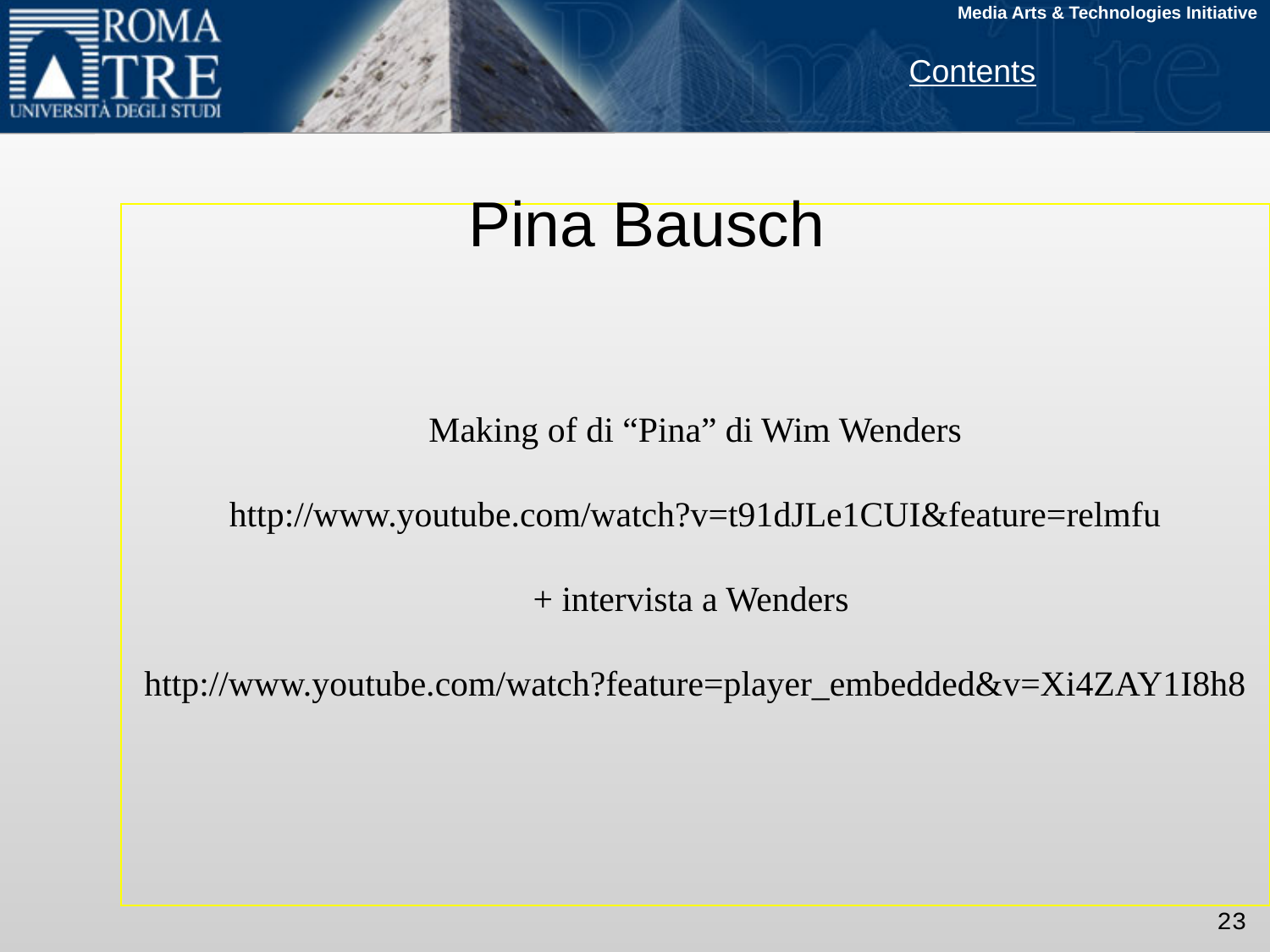

Contents
Pina Bausch
Making of di “Pina” di Wim Wenders
http://www.youtube.com/watch?v=t91dJLe1CUI&feature=relmfu
+ intervista a Wenders
http://www.youtube.com/watch?feature=player_embedded&v=Xi4ZAY1I8h8